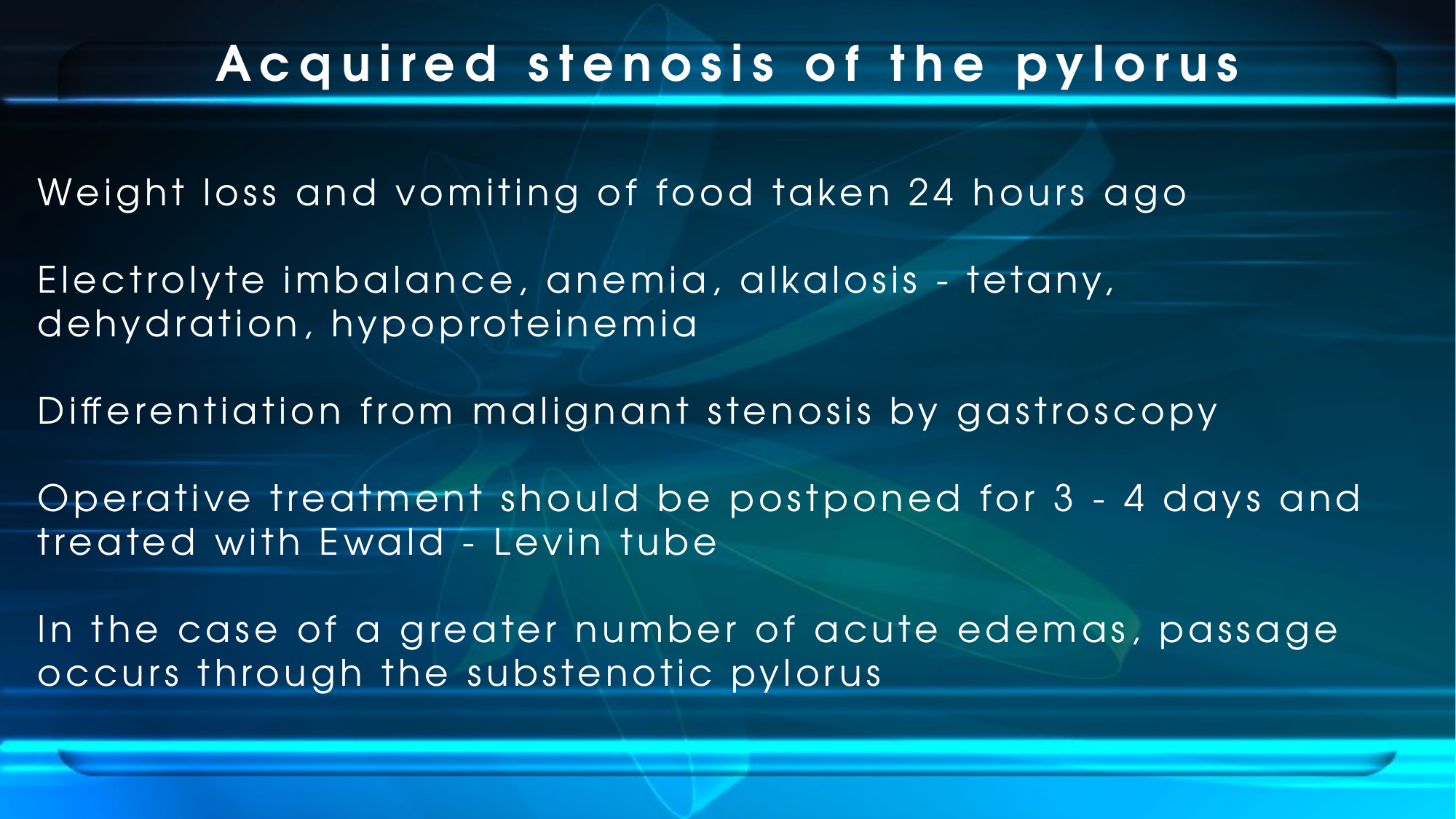

Acquired stenosis of the pylorus
Weight loss and vomiting of food taken 24 hours ago

Electrolyte imbalance, anemia, alkalosis - tetany, dehydration, hypoproteinemia

Differentiation from malignant stenosis by gastroscopy

Operative treatment should be postponed for 3 - 4 days and treated with Ewald - Levin tube

In the case of a greater number of acute edemas, passage occurs through the substenotic pylorus